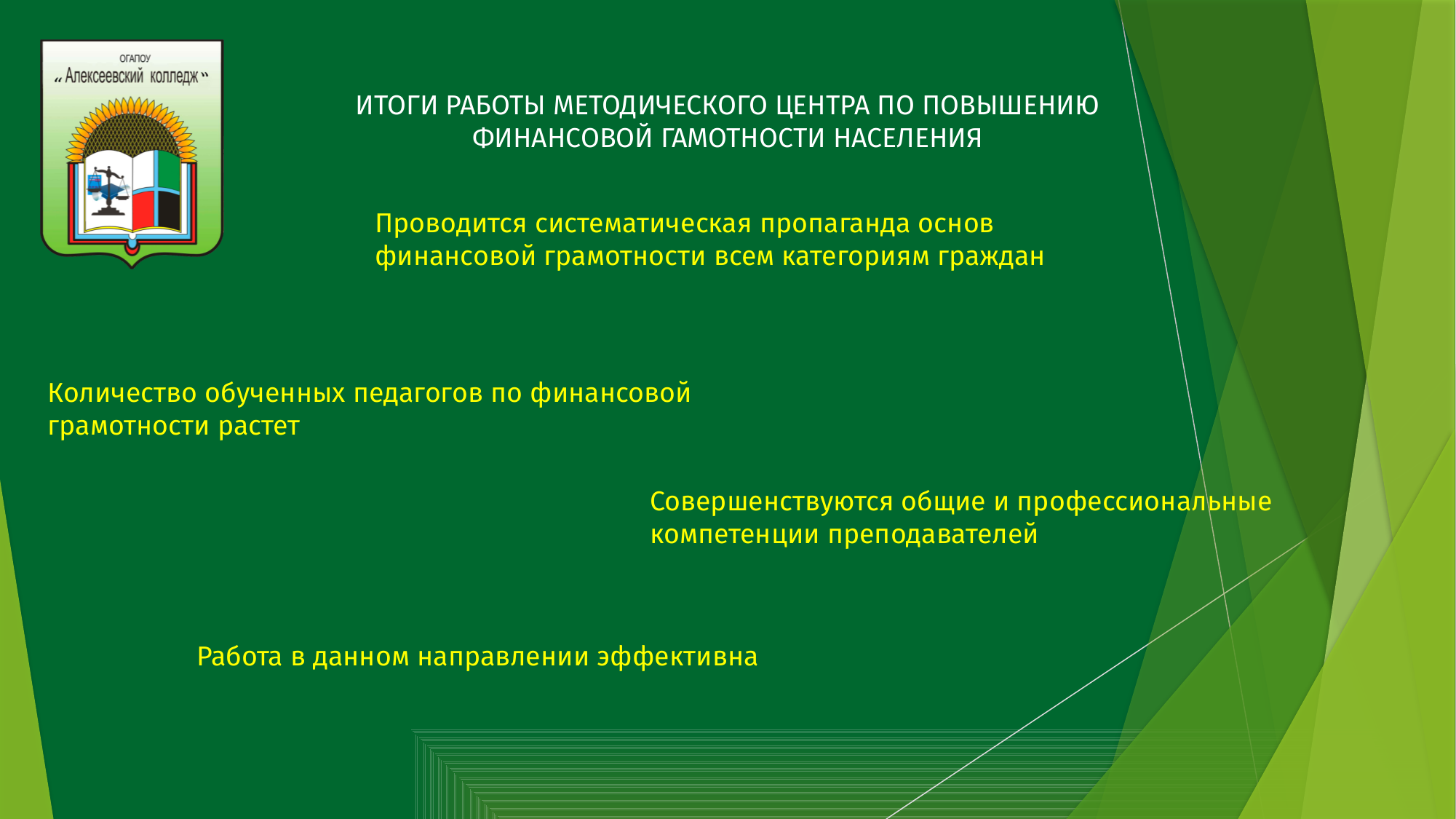

ИТОГИ РАБОТЫ МЕТОДИЧЕСКОГО ЦЕНТРА ПО ПОВЫШЕНИЮ ФИНАНСОВОЙ ГАМОТНОСТИ НАСЕЛЕНИЯ
Проводится систематическая пропаганда основ финансовой грамотности всем категориям граждан

Количество обученных педагогов по финансовой грамотности растет

Совершенствуются общие и профессиональные компетенции преподавателей
Работа в данном направлении эффективна